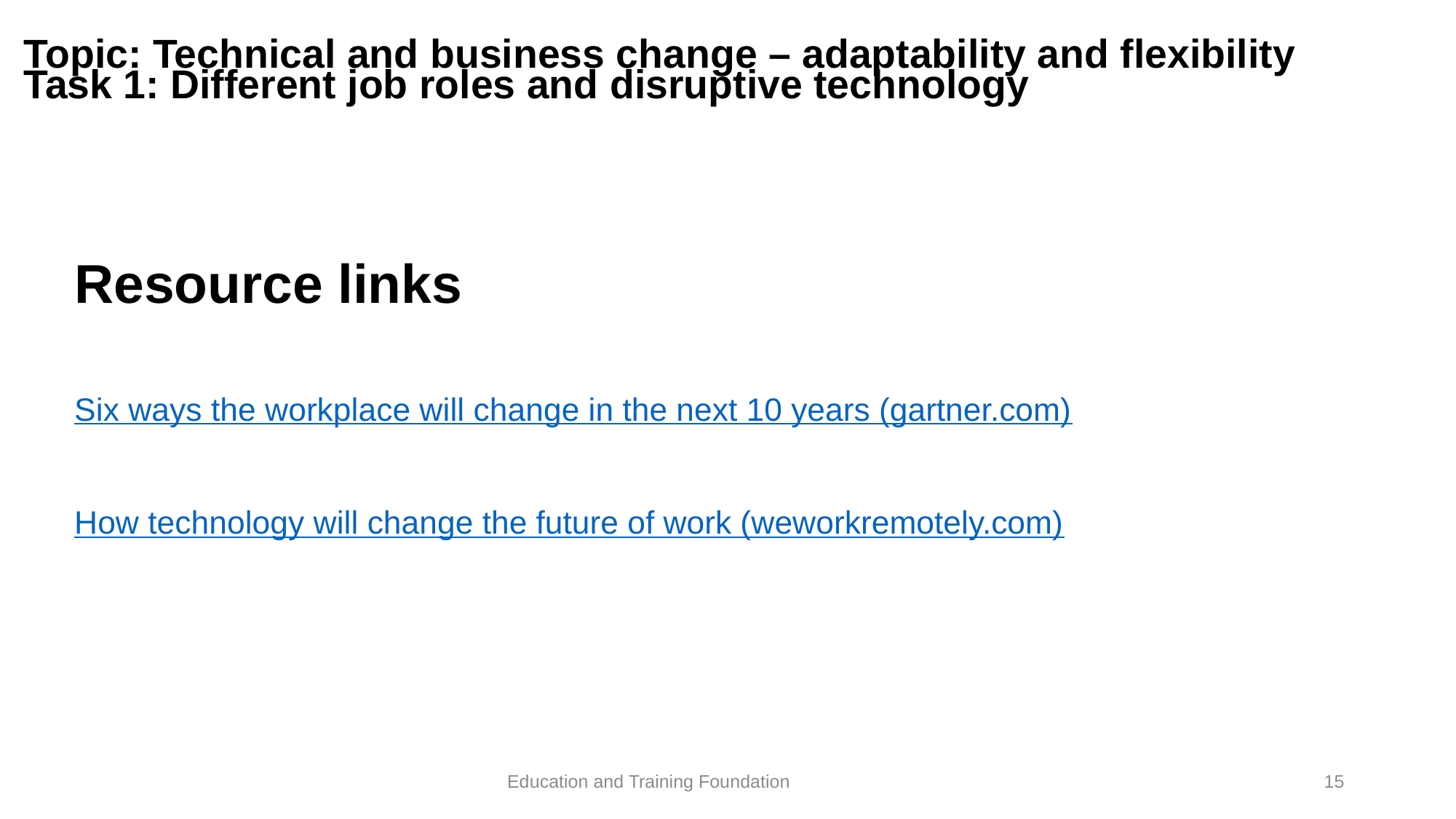

Topic: Technical and business change – adaptability and flexibility
Task 1: Different job roles and disruptive technology
Resource links

Six ways the workplace will change in the next 10 years (gartner.com)

How technology will change the future of work (weworkremotely.com)

15
Education and Training Foundation